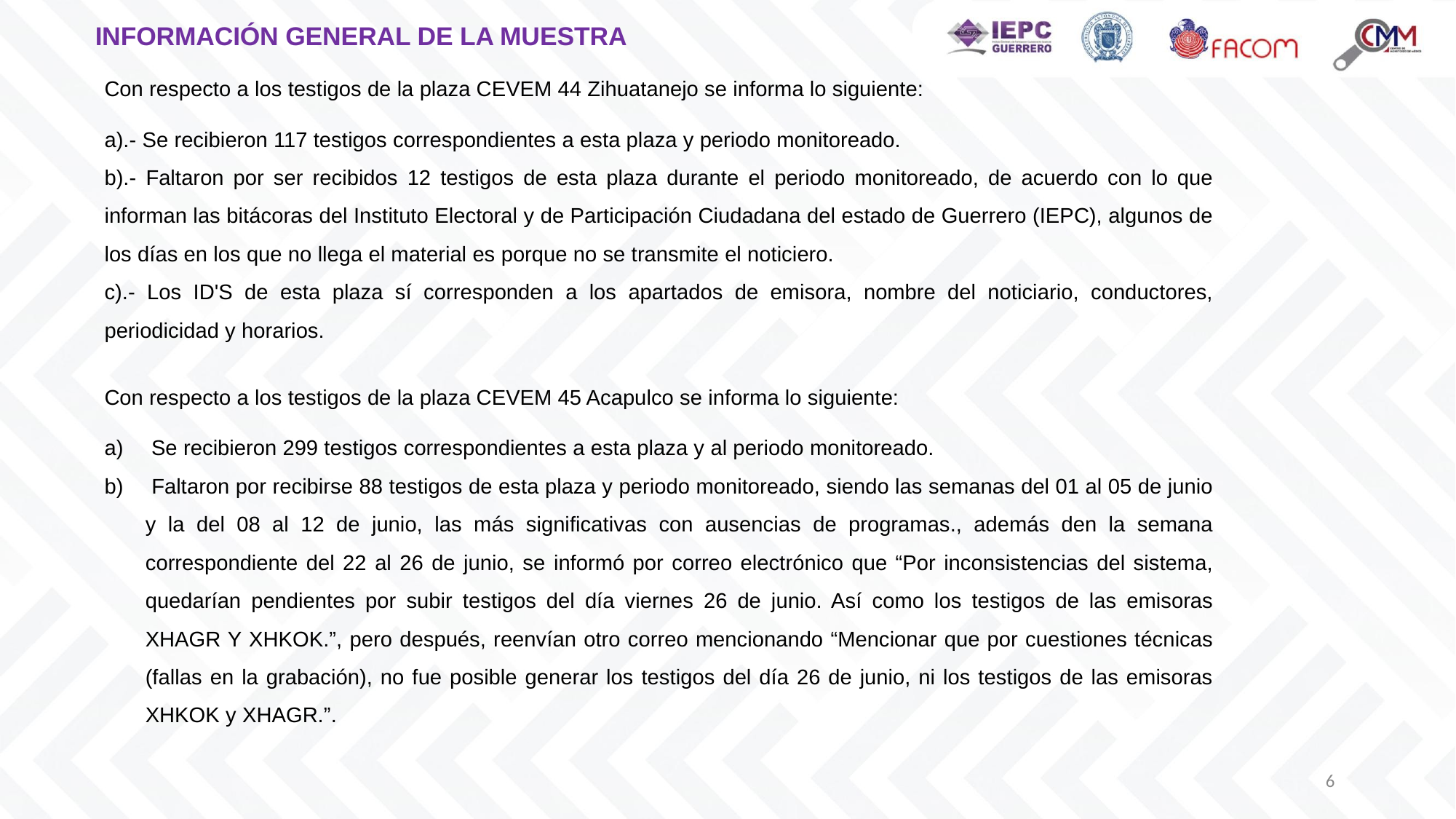

# INFORMACIÓN GENERAL DE LA MUESTRA
Con respecto a los testigos de la plaza CEVEM 44 Zihuatanejo se informa lo siguiente:
a).- Se recibieron 117 testigos correspondientes a esta plaza y periodo monitoreado.
b).- Faltaron por ser recibidos 12 testigos de esta plaza durante el periodo monitoreado, de acuerdo con lo que informan las bitácoras del Instituto Electoral y de Participación Ciudadana del estado de Guerrero (IEPC), algunos de los días en los que no llega el material es porque no se transmite el noticiero.
c).- Los ID'S de esta plaza sí corresponden a los apartados de emisora, nombre del noticiario, conductores, periodicidad y horarios.

Con respecto a los testigos de la plaza CEVEM 45 Acapulco se informa lo siguiente:
 Se recibieron 299 testigos correspondientes a esta plaza y al periodo monitoreado.
 Faltaron por recibirse 88 testigos de esta plaza y periodo monitoreado, siendo las semanas del 01 al 05 de junio y la del 08 al 12 de junio, las más significativas con ausencias de programas., además den la semana correspondiente del 22 al 26 de junio, se informó por correo electrónico que “Por inconsistencias del sistema, quedarían pendientes por subir testigos del día viernes 26 de junio. Así como los testigos de las emisoras XHAGR Y XHKOK.”, pero después, reenvían otro correo mencionando “Mencionar que por cuestiones técnicas (fallas en la grabación), no fue posible generar los testigos del día 26 de junio, ni los testigos de las emisoras XHKOK y XHAGR.”.

6